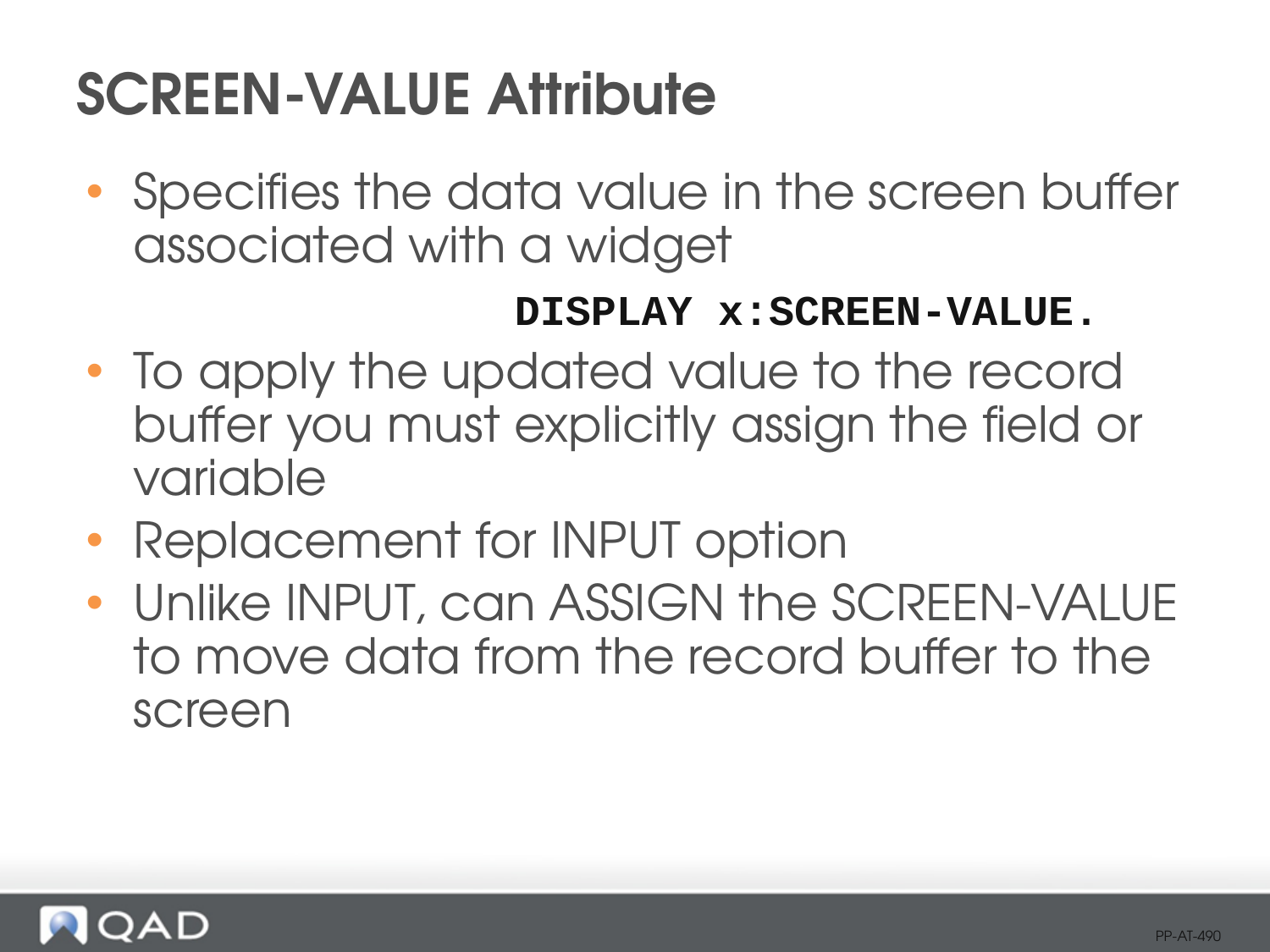

# SCREEN-VALUE Attribute
Specifies the data value in the screen buffer associated with a widget
				DISPLAY x:SCREEN-VALUE.
To apply the updated value to the record buffer you must explicitly assign the field or variable
Replacement for INPUT option
Unlike INPUT, can ASSIGN the SCREEN-VALUE to move data from the record buffer to the screen
PP-AT-490